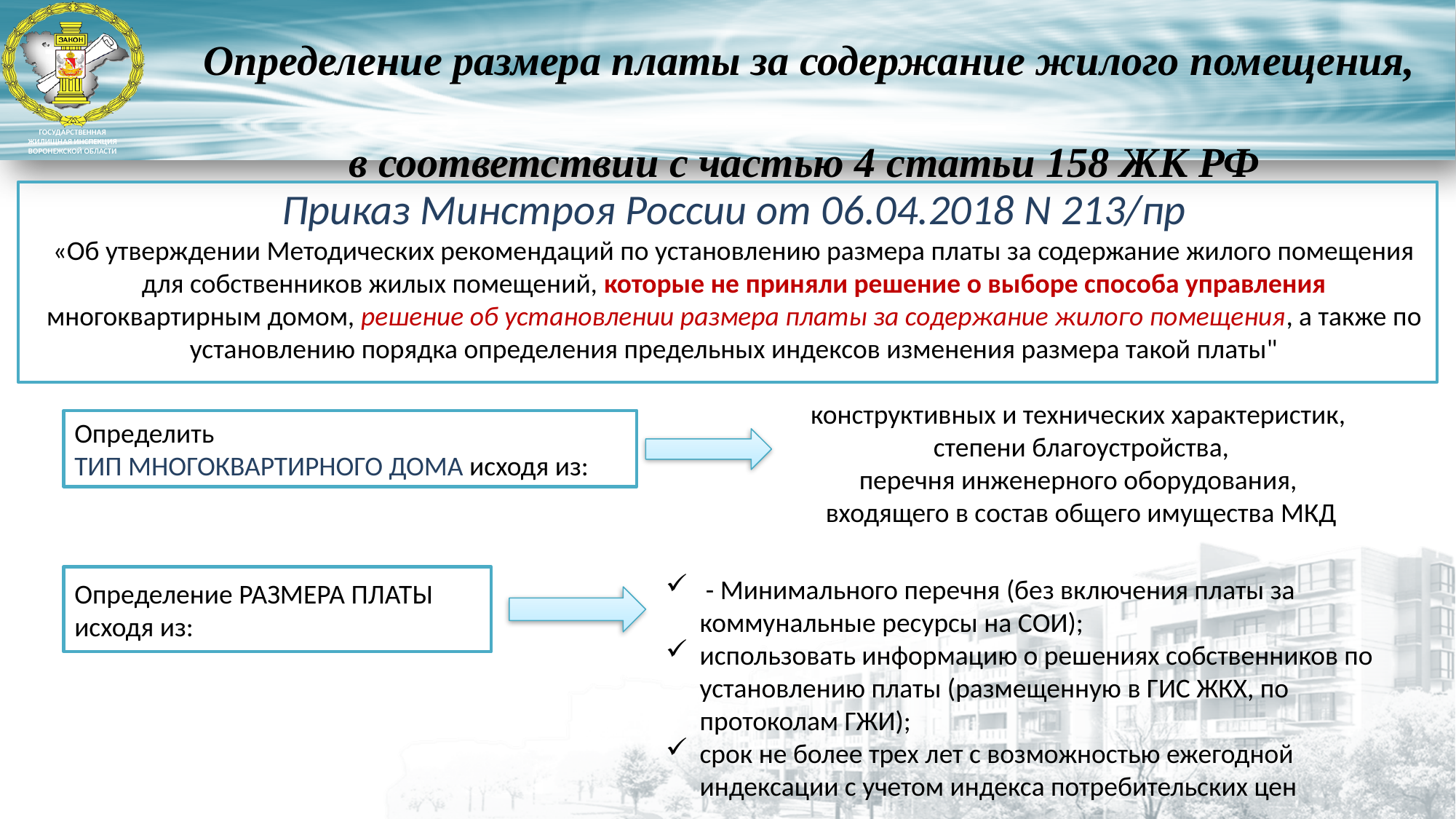

Определение размера платы за содержание жилого помещения,
в соответствии с частью 4 статьи 158 ЖК РФ
Приказ Минстроя России от 06.04.2018 N 213/пр
«Об утверждении Методических рекомендаций по установлению размера платы за содержание жилого помещения для собственников жилых помещений, которые не приняли решение о выборе способа управления многоквартирным домом, решение об установлении размера платы за содержание жилого помещения, а также по установлению порядка определения предельных индексов изменения размера такой платы"

конструктивных и технических характеристик,
степени благоустройства,
перечня инженерного оборудования,
входящего в состав общего имущества МКД
Определить
ТИП МНОГОКВАРТИРНОГО ДОМА исходя из:

Определение РАЗМЕРА ПЛАТЫ
исходя из:
 - Минимального перечня (без включения платы за коммунальные ресурсы на СОИ);
использовать информацию о решениях собственников по установлению платы (размещенную в ГИС ЖКХ, по протоколам ГЖИ);
срок не более трех лет с возможностью ежегодной индексации с учетом индекса потребительских цен